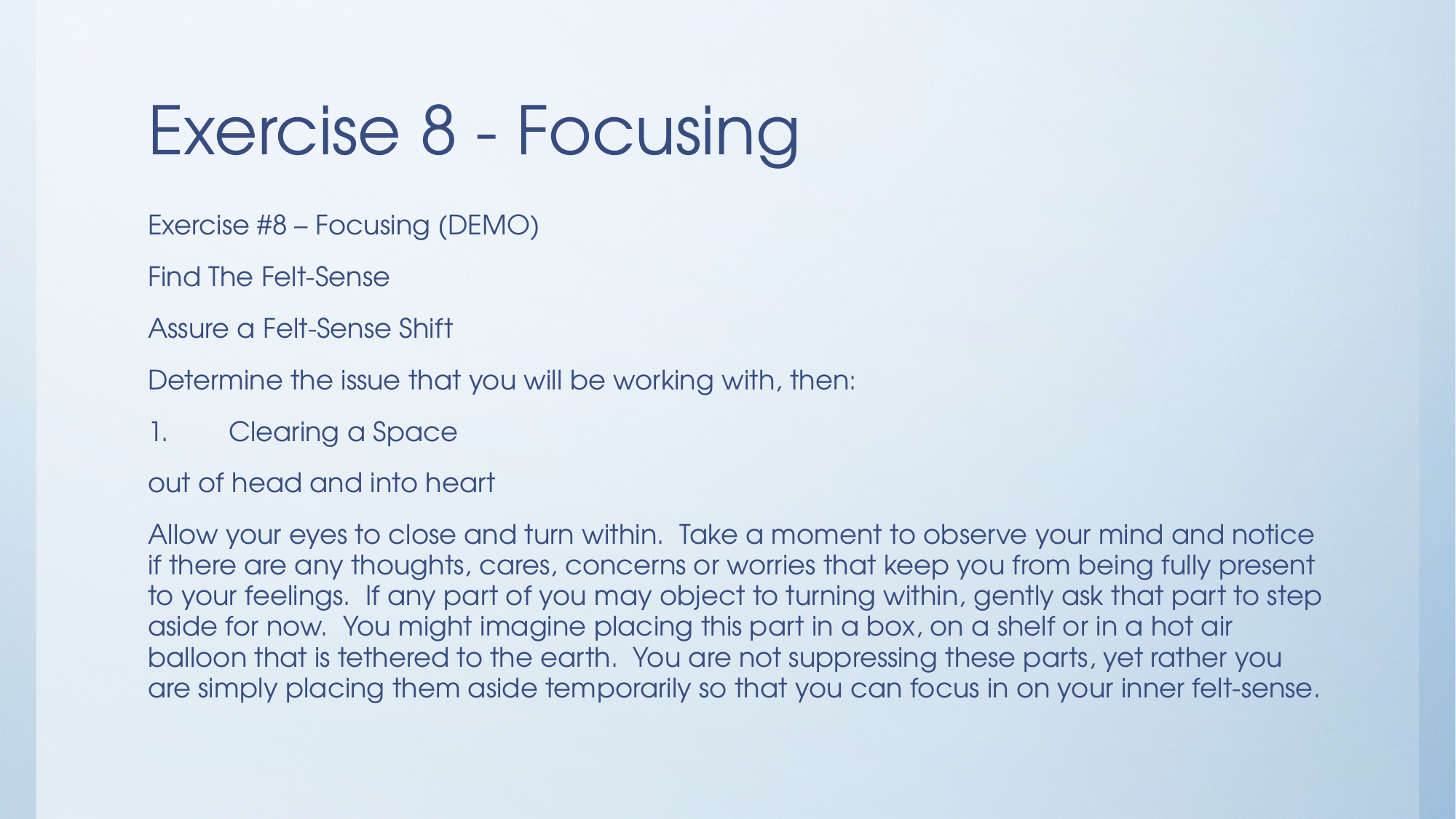

# Exercise 8 - Focusing
Exercise #8 – Focusing (DEMO)
Find The Felt-Sense
Assure a Felt-Sense Shift
Determine the issue that you will be working with, then:
1.	Clearing a Space
out of head and into heart
Allow your eyes to close and turn within.  Take a moment to observe your mind and notice if there are any thoughts, cares, concerns or worries that keep you from being fully present to your feelings.  If any part of you may object to turning within, gently ask that part to step aside for now.  You might imagine placing this part in a box, on a shelf or in a hot air balloon that is tethered to the earth.  You are not suppressing these parts, yet rather you are simply placing them aside temporarily so that you can focus in on your inner felt-sense.